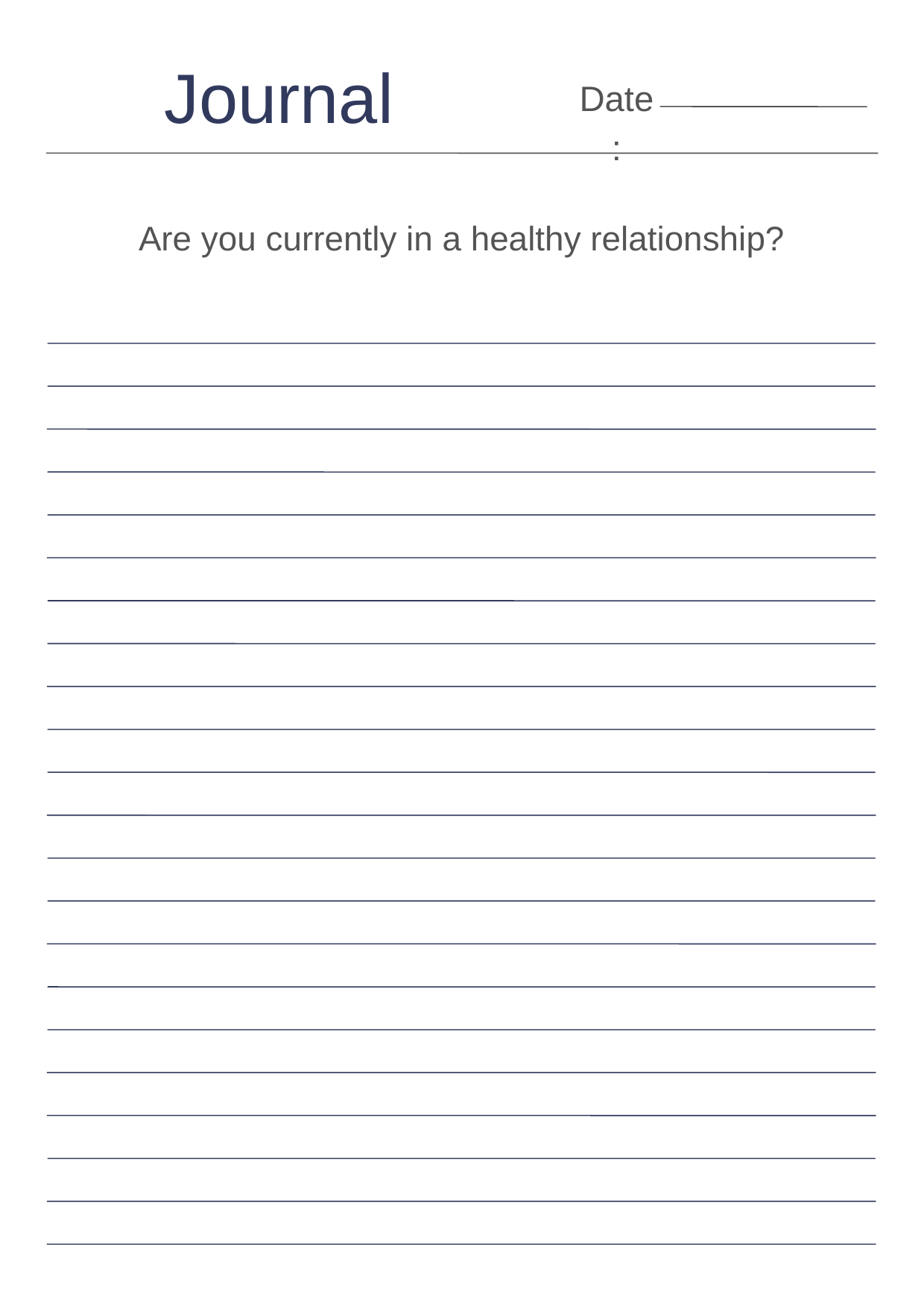

Journal
Date:

Are you currently in a healthy relationship?